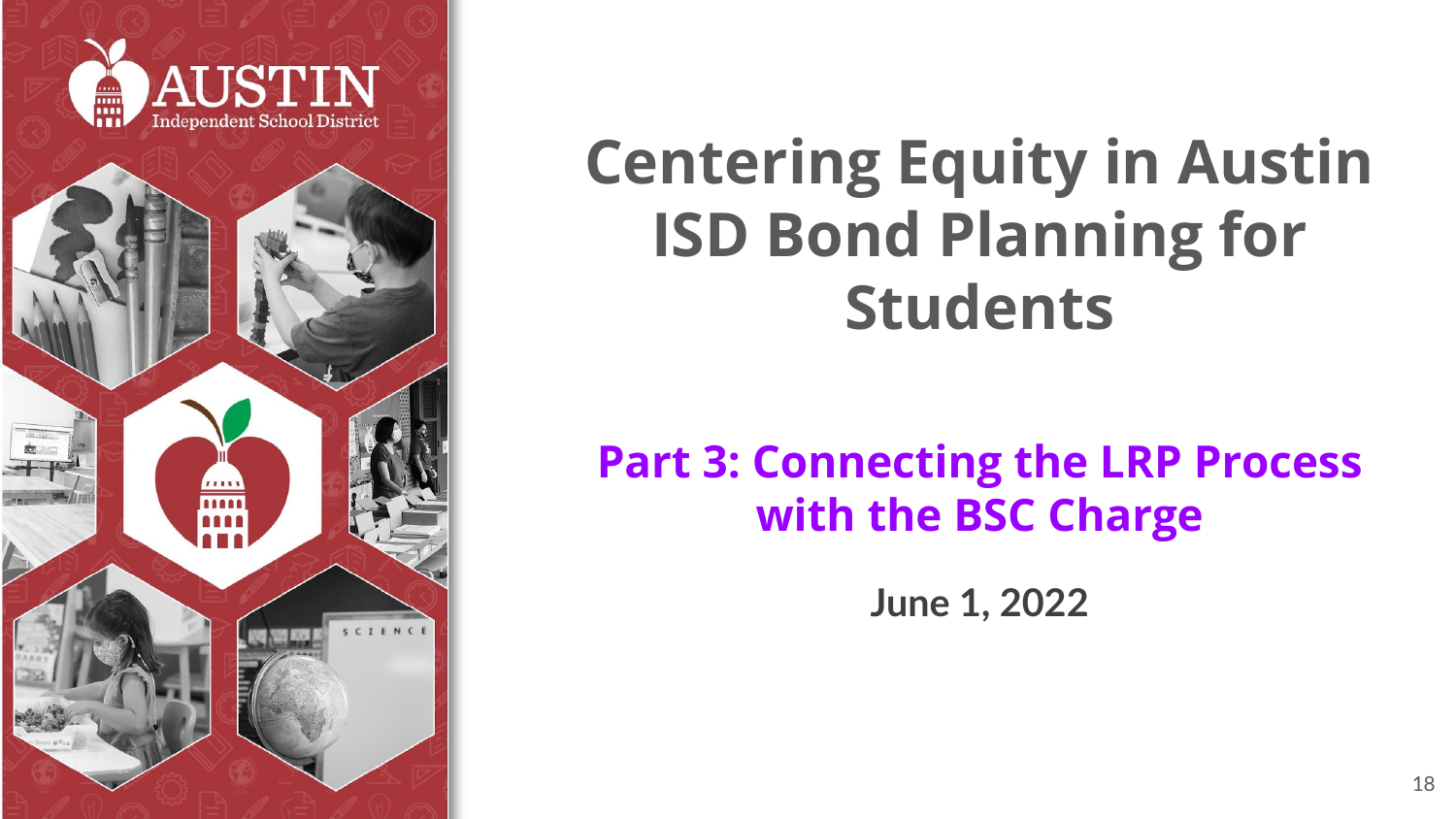

# Centering Equity in Austin ISD Bond Planning for Students

Part 3: Connecting the LRP Process with the BSC Charge

June 1, 2022

18